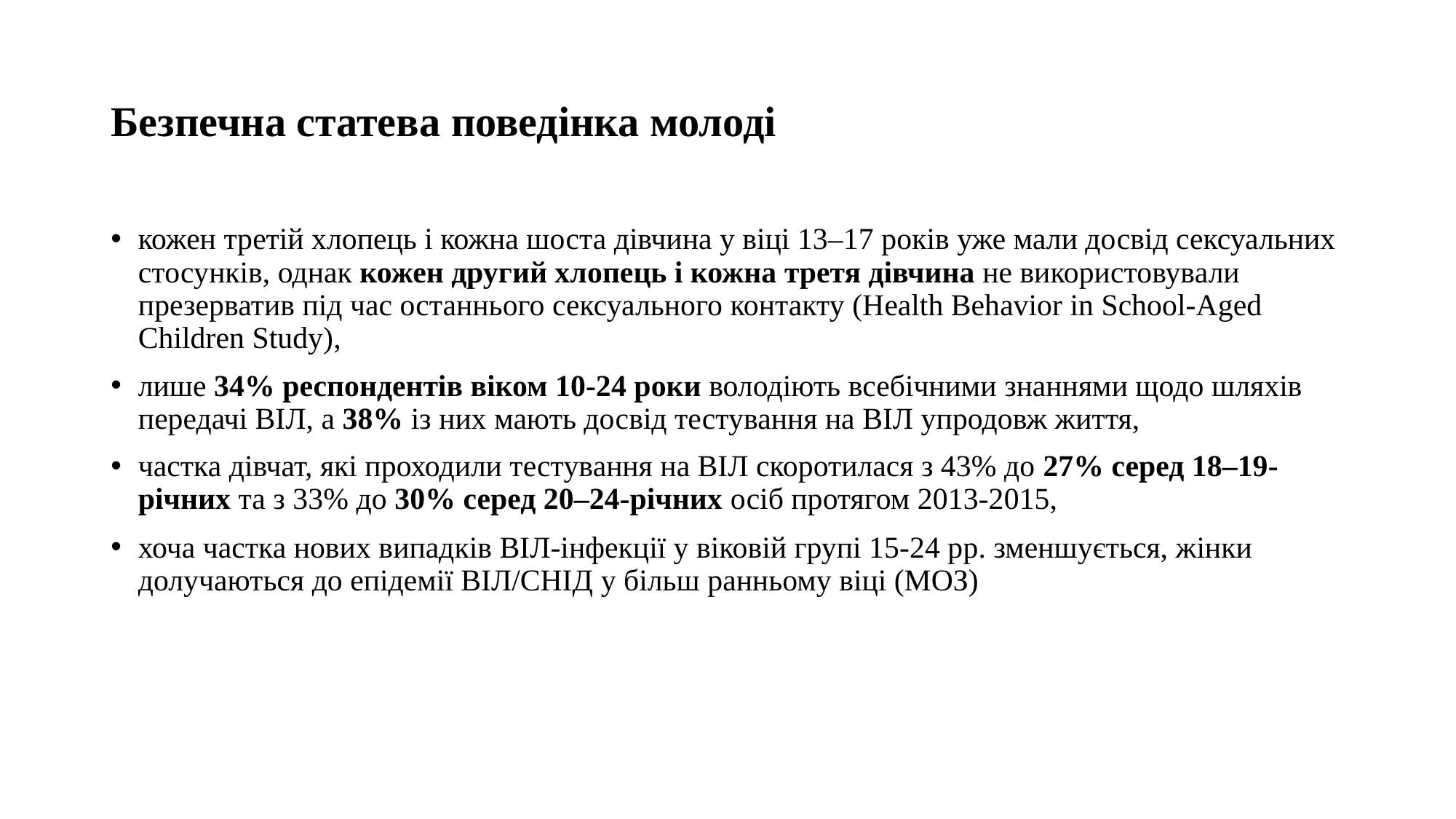

# Безпечна статева поведінка молоді
кожен третій хлопець і кожна шоста дівчина у віці 13–17 років уже мали досвід сексуальних стосунків, однак кожен другий хлопець і кожна третя дівчина не використовували презерватив під час останнього сексуального контакту (Health Behavior in School-Aged Children Study),
лише 34% респондентів віком 10-24 роки володіють всебічними знаннями щодо шляхів передачі ВІЛ, а 38% із них мають досвід тестування на ВІЛ упродовж життя,
частка дівчат, які проходили тестування на ВІЛ скоротилася з 43% до 27% серед 18–19-річних та з 33% до 30% серед 20–24-річних осіб протягом 2013-2015,
хоча частка нових випадків ВІЛ-інфекції у віковій групі 15-24 рр. зменшується, жінки долучаються до епідемії ВІЛ/СНІД у більш ранньому віці (МОЗ)